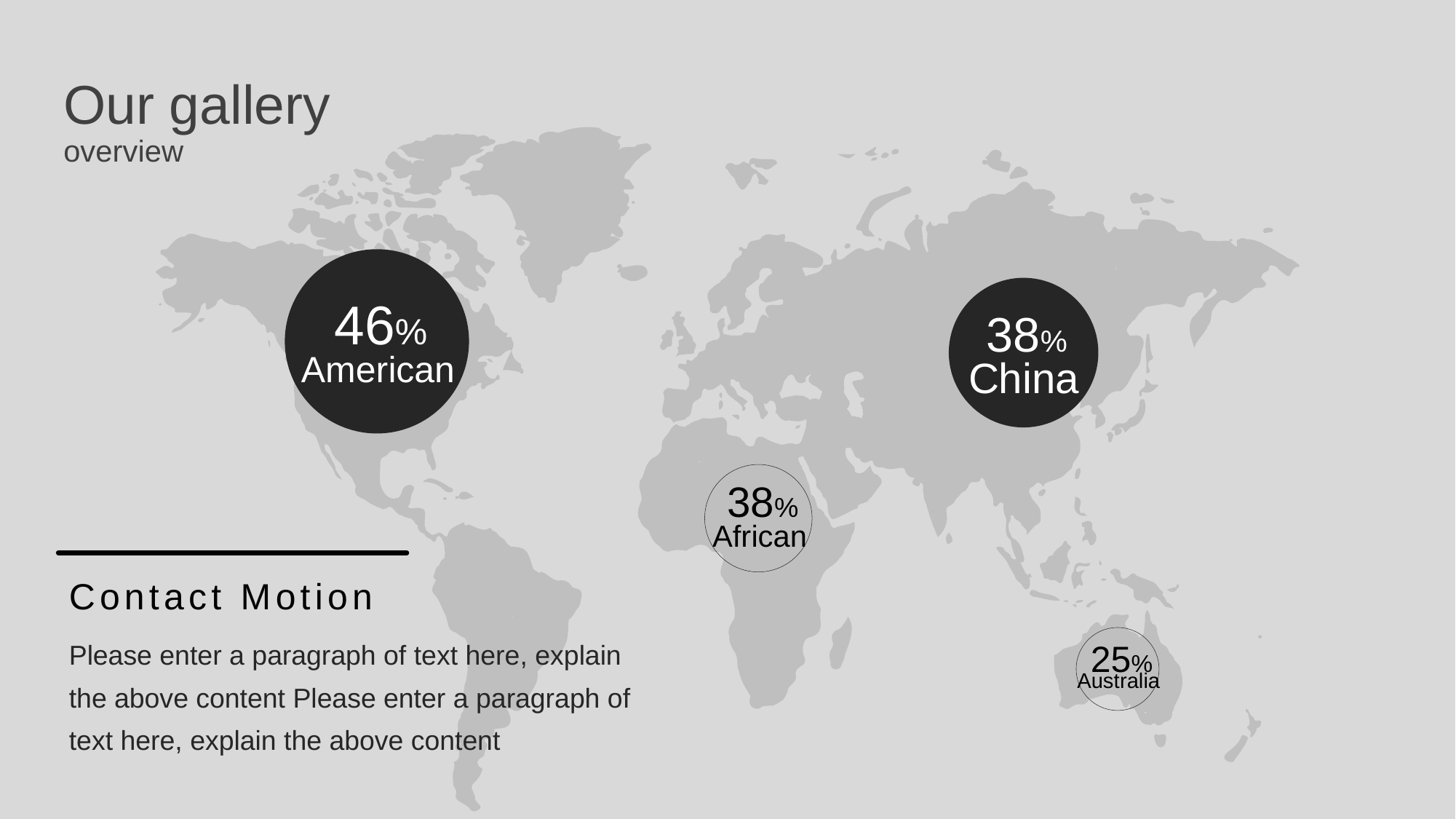

Our gallery
overview

46%
38%
American
China

38%
African
Contact Motion
Please enter a paragraph of text here, explain the above content Please enter a paragraph of text here, explain the above content

25%
Australia